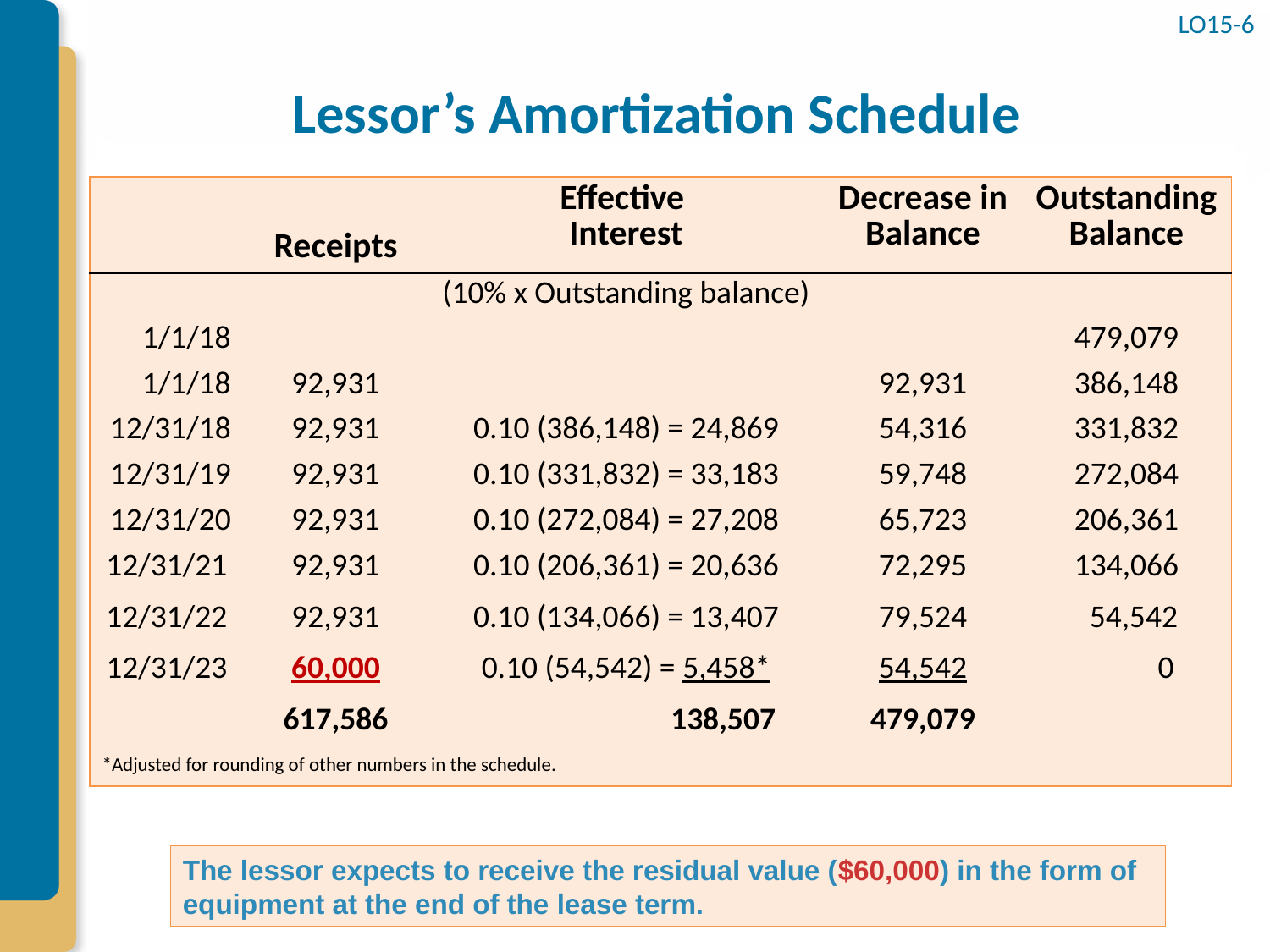

LO15-6
# Lessor’s Amortization Schedule
|  | Receipts | Effective Interest | Decrease in Balance | Outstanding Balance |
| --- | --- | --- | --- | --- |
|  |  | (10% x Outstanding balance) |  |  |
| 1/1/18 |  |  |  | 479,079 |
| 1/1/18 | 92,931 |  | 92,931 | 386,148 |
| 12/31/18 | 92,931 | 0.10 (386,148) = 24,869 | 54,316 | 331,832 |
| 12/31/19 | 92,931 | 0.10 (331,832) = 33,183 | 59,748 | 272,084 |
| 12/31/20 | 92,931 | 0.10 (272,084) = 27,208 | 65,723 | 206,361 |
| 12/31/21 | 92,931 | 0.10 (206,361) = 20,636 | 72,295 | 134,066 |
| 12/31/22 | 92,931 | 0.10 (134,066) = 13,407 | 79,524 | 54,542 |
| 12/31/23 | 60,000 | 0.10 (54,542) = 5,458\* | 54,542 | 0 |
|  | 617,586 | 138,507 | 479,079 |  |
| \*Adjusted for rounding of other numbers in the schedule. |  |  |  |  |
The lessor expects to receive the residual value ($60,000) in the form of equipment at the end of the lease term.